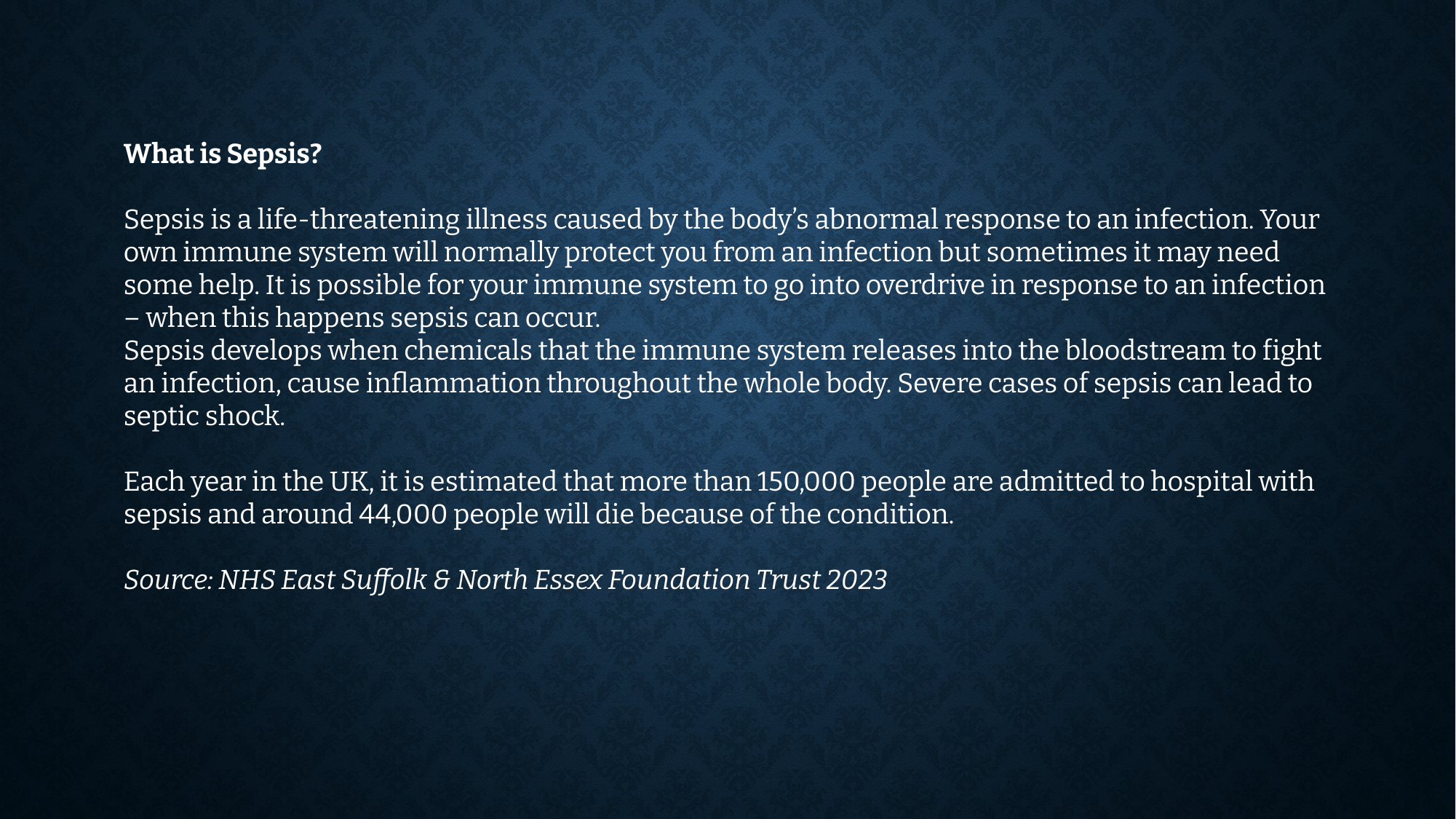

What is Sepsis?

Sepsis is a life-threatening illness caused by the body’s abnormal response to an infection. Your own immune system will normally protect you from an infection but sometimes it may need some help. It is possible for your immune system to go into overdrive in response to an infection – when this happens sepsis can occur.
Sepsis develops when chemicals that the immune system releases into the bloodstream to fight an infection, cause inflammation throughout the whole body. Severe cases of sepsis can lead to septic shock.

Each year in the UK, it is estimated that more than 150,000 people are admitted to hospital with sepsis and around 44,000 people will die because of the condition.

Source: NHS East Suffolk & North Essex Foundation Trust 2023